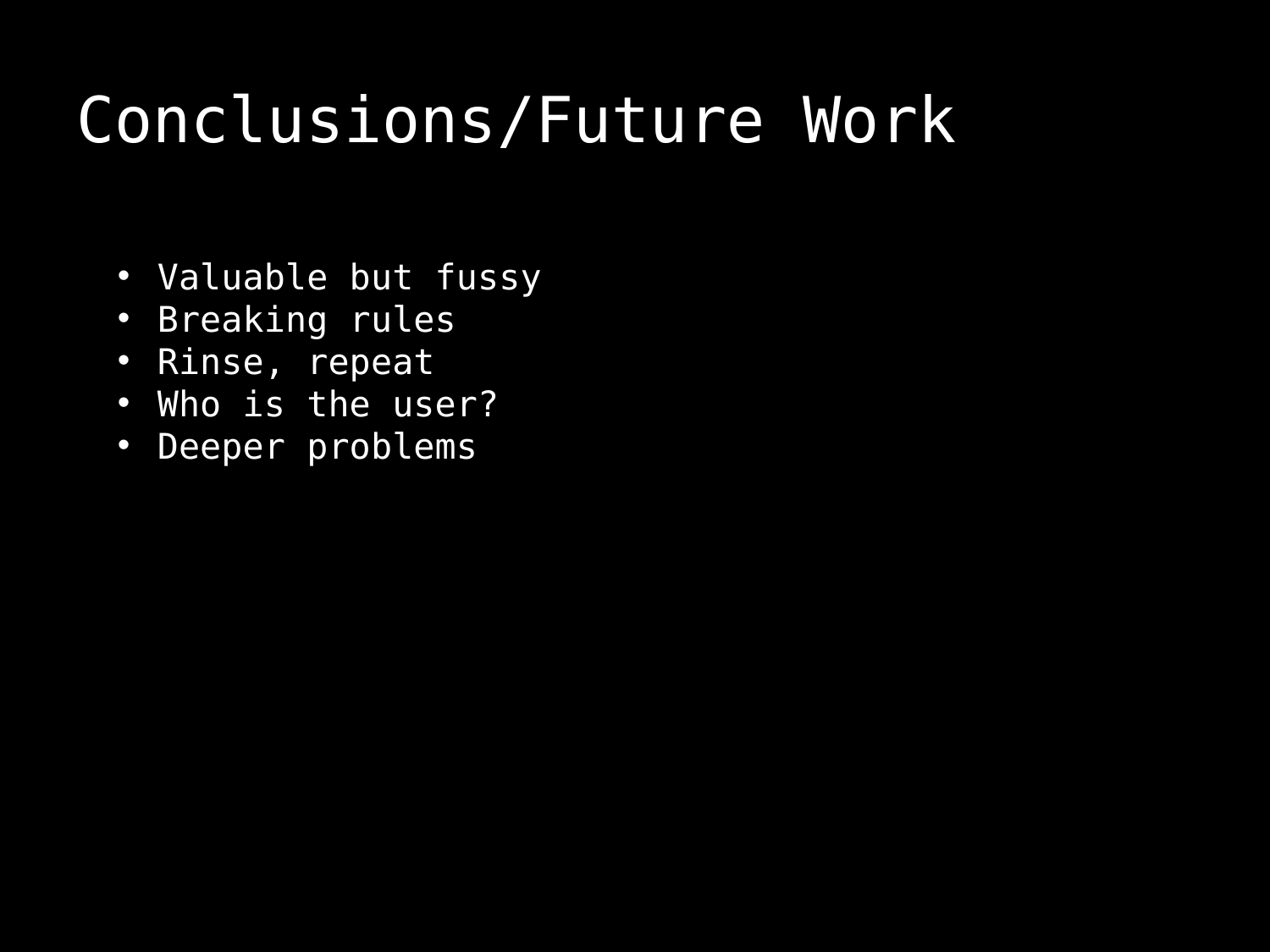

# Conclusions/Future Work
Valuable but fussy
Breaking rules
Rinse, repeat
Who is the user?
Deeper problems